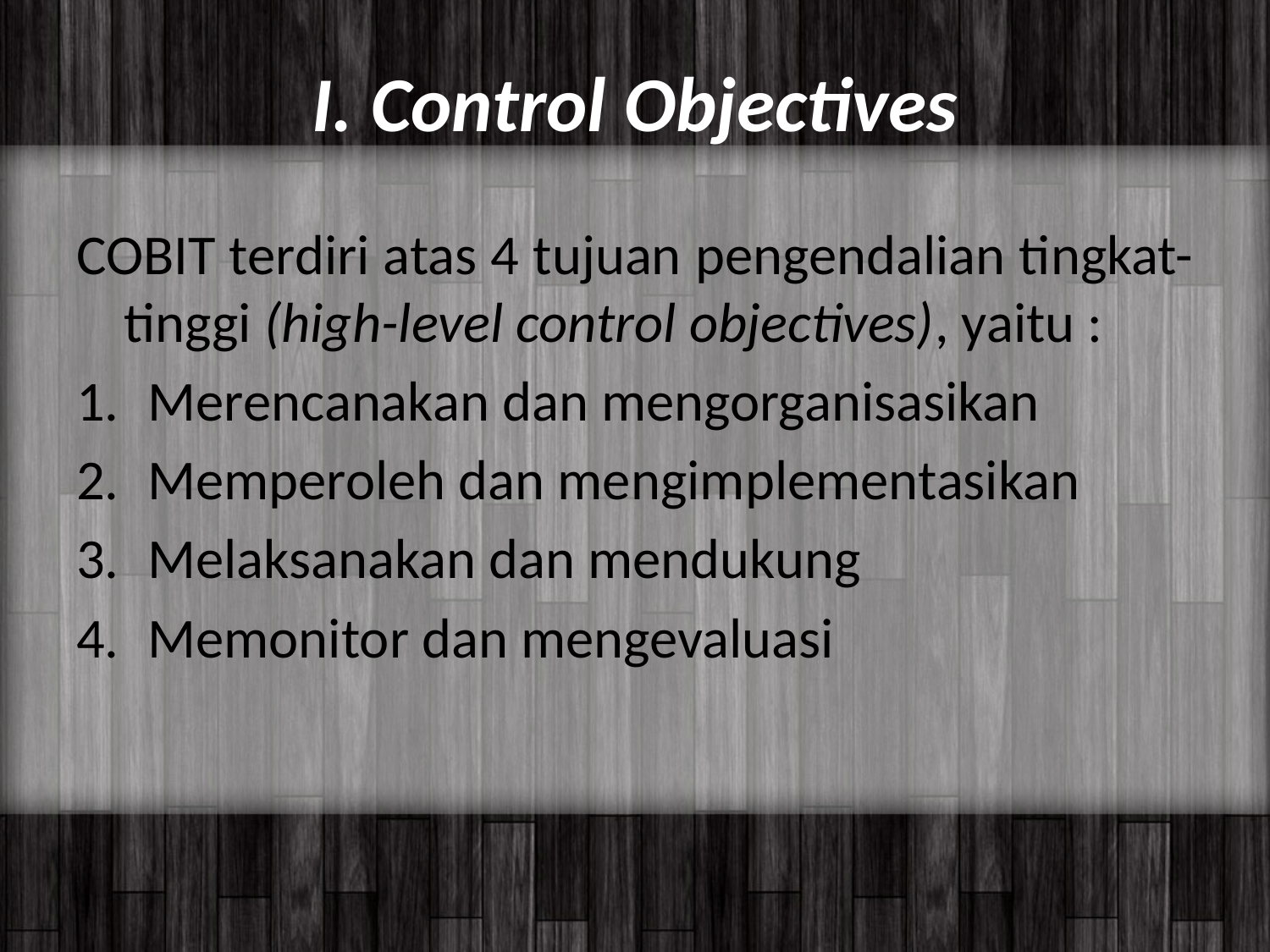

# I. Control Objectives
COBIT terdiri atas 4 tujuan pengendalian tingkat-tinggi (high-level control objectives), yaitu :
Merencanakan dan mengorganisasikan
Memperoleh dan mengimplementasikan
Melaksanakan dan mendukung
Memonitor dan mengevaluasi